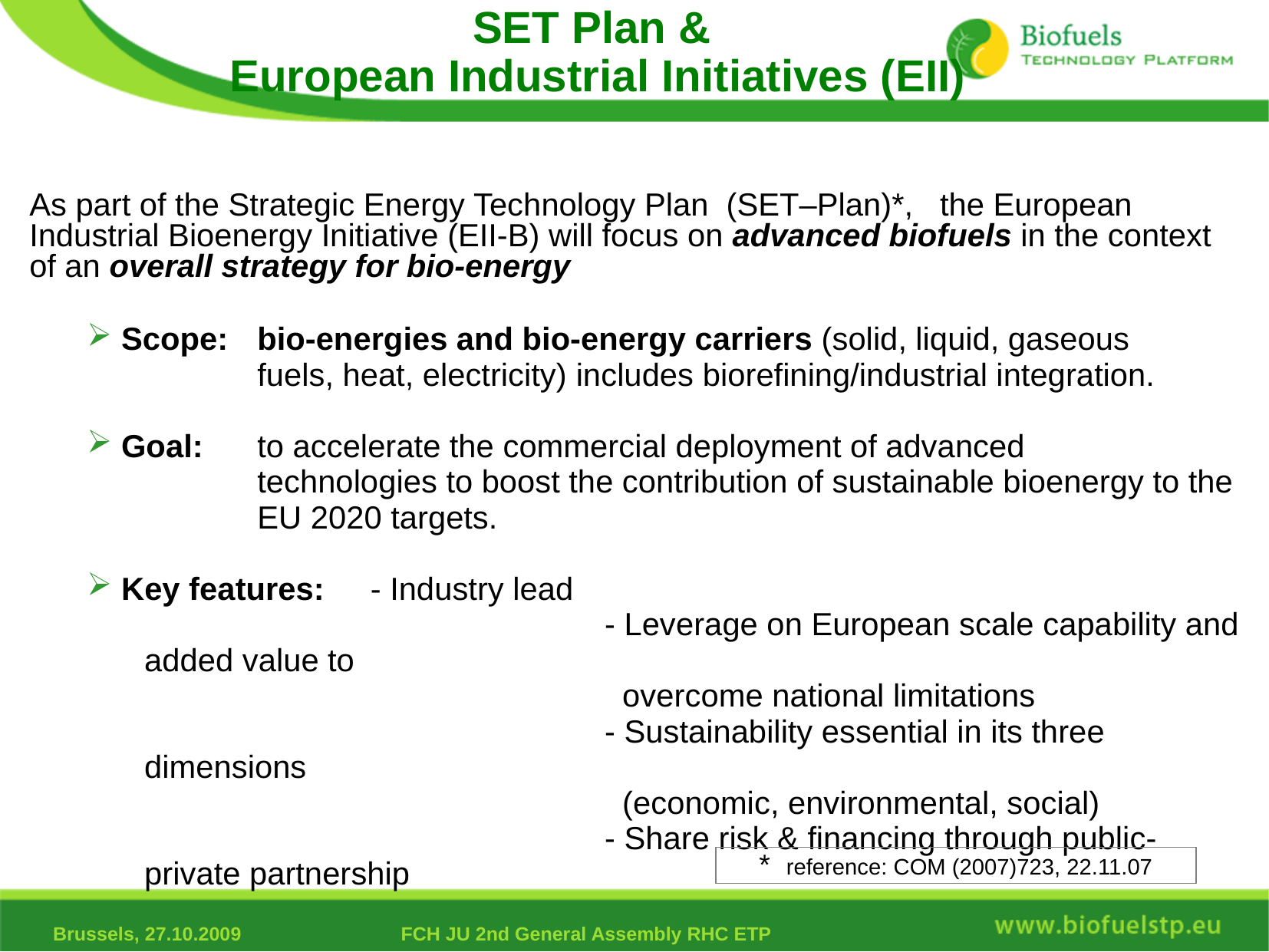

SET Plan &
European Industrial Initiatives (EII)‏

As part of the Strategic Energy Technology Plan  (SET–Plan)*,   the European Industrial Bioenergy Initiative (EII-B) will focus on advanced biofuels in the context of an overall strategy for bio-energy
 Scope:  	bio-energies and bio-energy carriers (solid, liquid, gaseous
 		    	fuels, heat, electricity) includes biorefining/industrial integration.

 Goal: 	to accelerate the commercial deployment of advanced 							technologies to boost the contribution of sustainable bioenergy to the 			EU 2020 targets.

 Key features:	- Industry lead
				- Leverage on European scale capability and added value to
				  overcome national limitations
				- Sustainability essential in its three dimensions
				  (economic, environmental, social)‏
				- Share risk & financing through public-private partnership
*  reference: COM (2007)723, 22.11.07